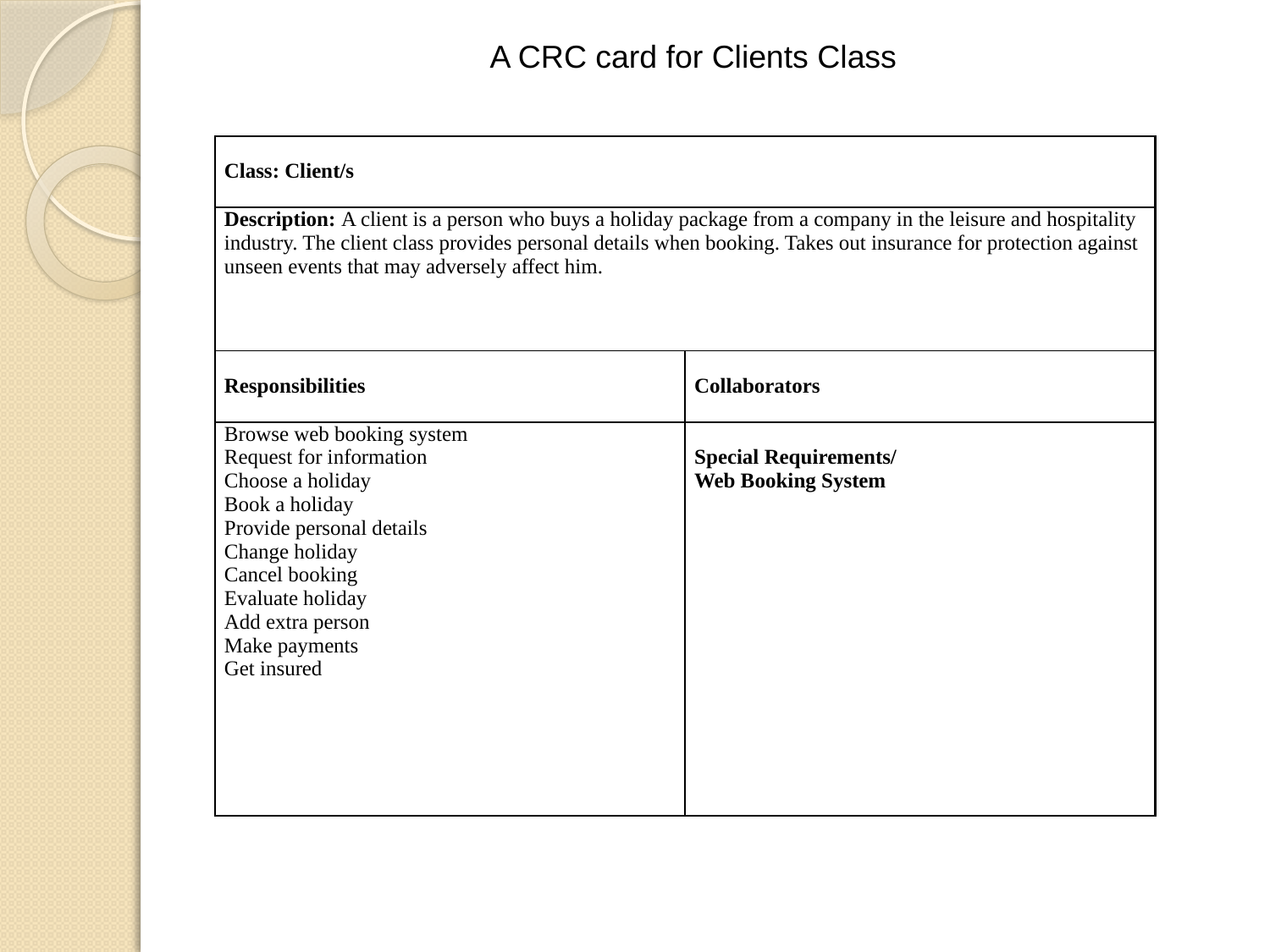

A CRC card for Clients Class

| Class: Client/s |  |
| --- | --- |
| Description: A client is a person who buys a holiday package from a company in the leisure and hospitality industry. The client class provides personal details when booking. Takes out insurance for protection against unseen events that may adversely affect him. |  |
| Responsibilities | Collaborators |
| Browse web booking system Request for information Choose a holiday Book a holiday Provide personal details Change holiday Cancel booking Evaluate holiday Add extra person Make payments Get insured | Special Requirements/ Web Booking System |